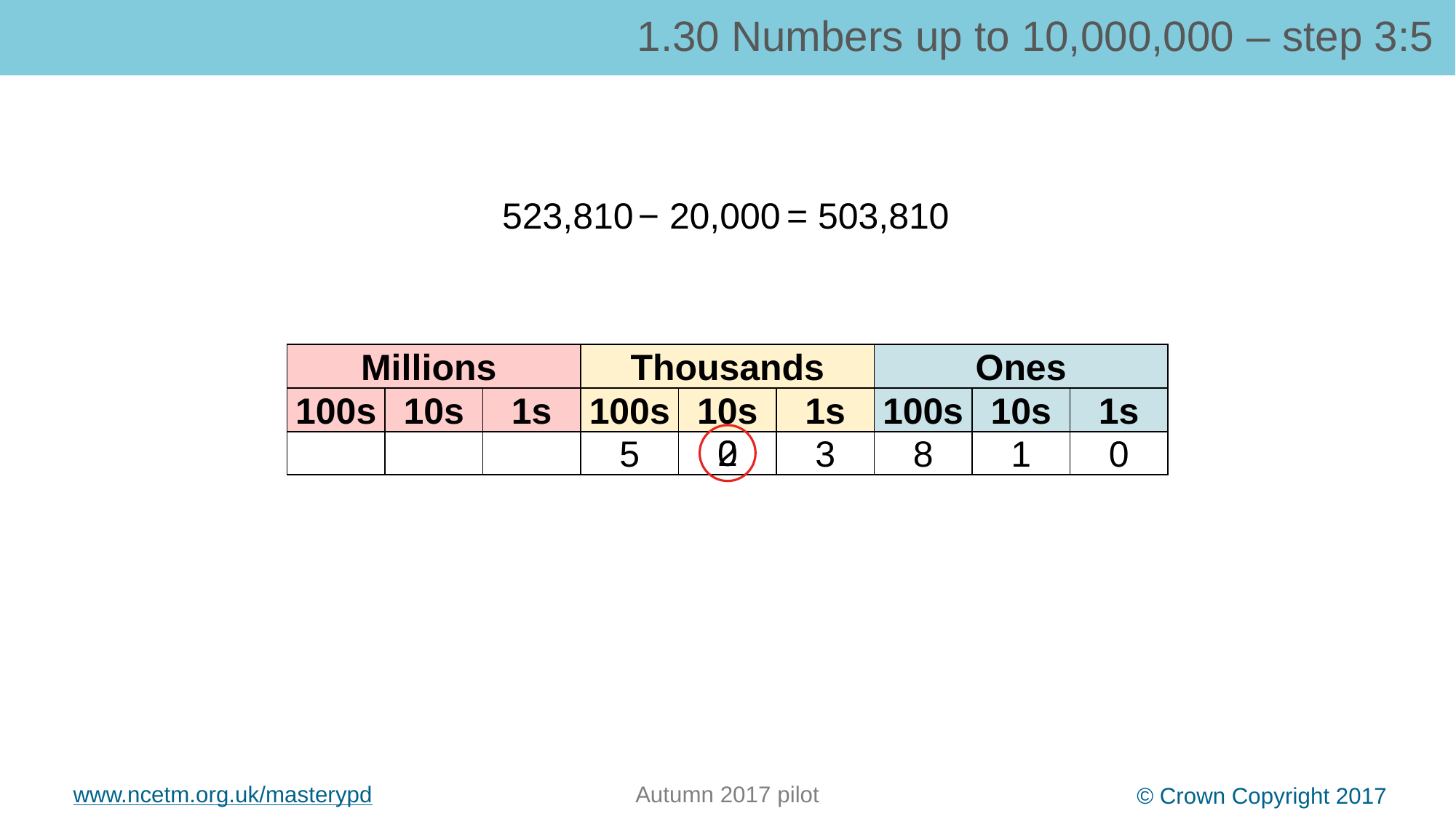

1.30 Numbers up to 10,000,000 – step 3:5
− 20,000
523,810
= 503,810
| Millions |  |  | Thousands |  |  | Ones |  |  |
| --- | --- | --- | --- | --- | --- | --- | --- | --- |
| 100s | 10s | 1s | 100s | 10s | 1s | 100s | 10s | 1s |
|  |  |  | 5 |  | 3 | 8 | 1 | 0 |

2
0